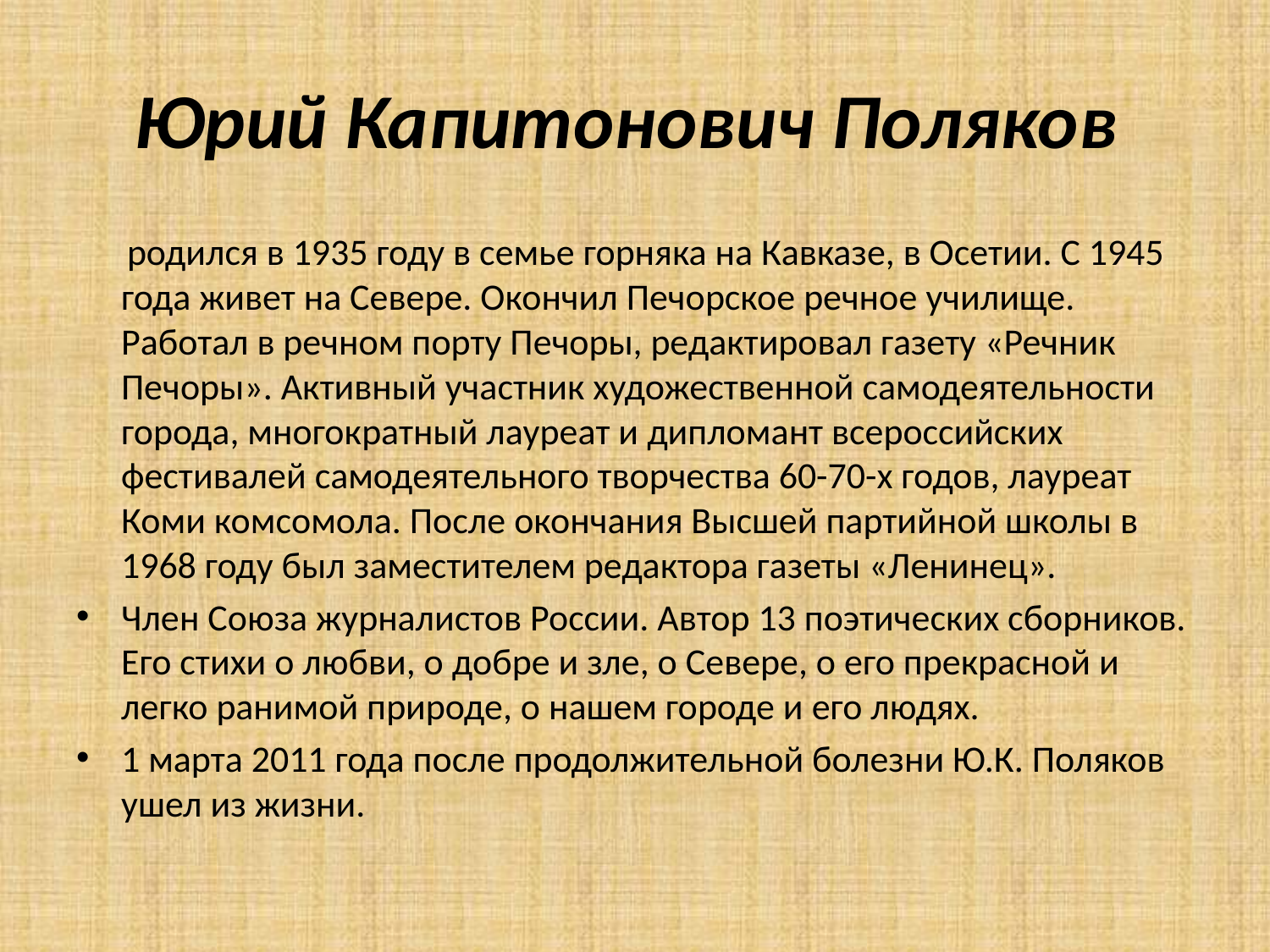

# Юрий Капитонович Поляков
      родился в 1935 году в семье горняка на Кавказе, в Осетии. С 1945 года живет на Севере. Окончил Печорское речное училище. Работал в речном порту Печоры, редактировал газету «Речник Печоры». Активный участник художественной самодеятельности города, многократный лауреат и дипломант всероссийских фестивалей самодеятельного творчества 60-70-х годов, лауреат Коми комсомола. После окончания Высшей партийной школы в 1968 году был заместителем редактора газеты «Ленинец».
Член Союза журналистов России. Автор 13 поэтических сборников. Его стихи о любви, о добре и зле, о Севере, о его прекрасной и легко ранимой природе, о нашем городе и его людях.
1 марта 2011 года после продолжительной болезни Ю.К. Поляков ушел из жизни.